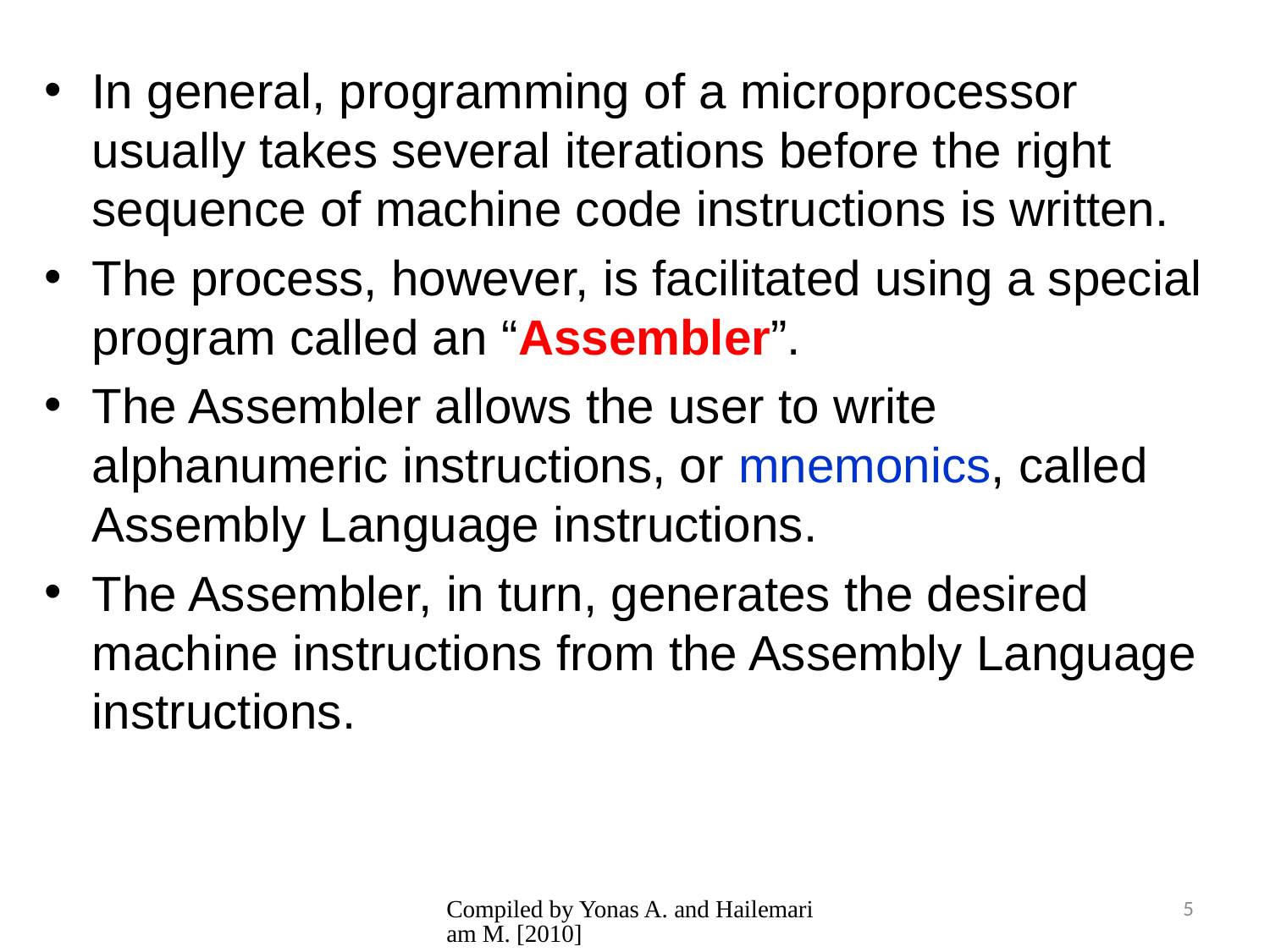

In general, programming of a microprocessor usually takes several iterations before the right sequence of machine code instructions is written.
The process, however, is facilitated using a special program called an “Assembler”.
The Assembler allows the user to write alphanumeric instructions, or mnemonics, called Assembly Language instructions.
The Assembler, in turn, generates the desired machine instructions from the Assembly Language instructions.

Compiled by Yonas A. and Hailemariam M. [2010]
5